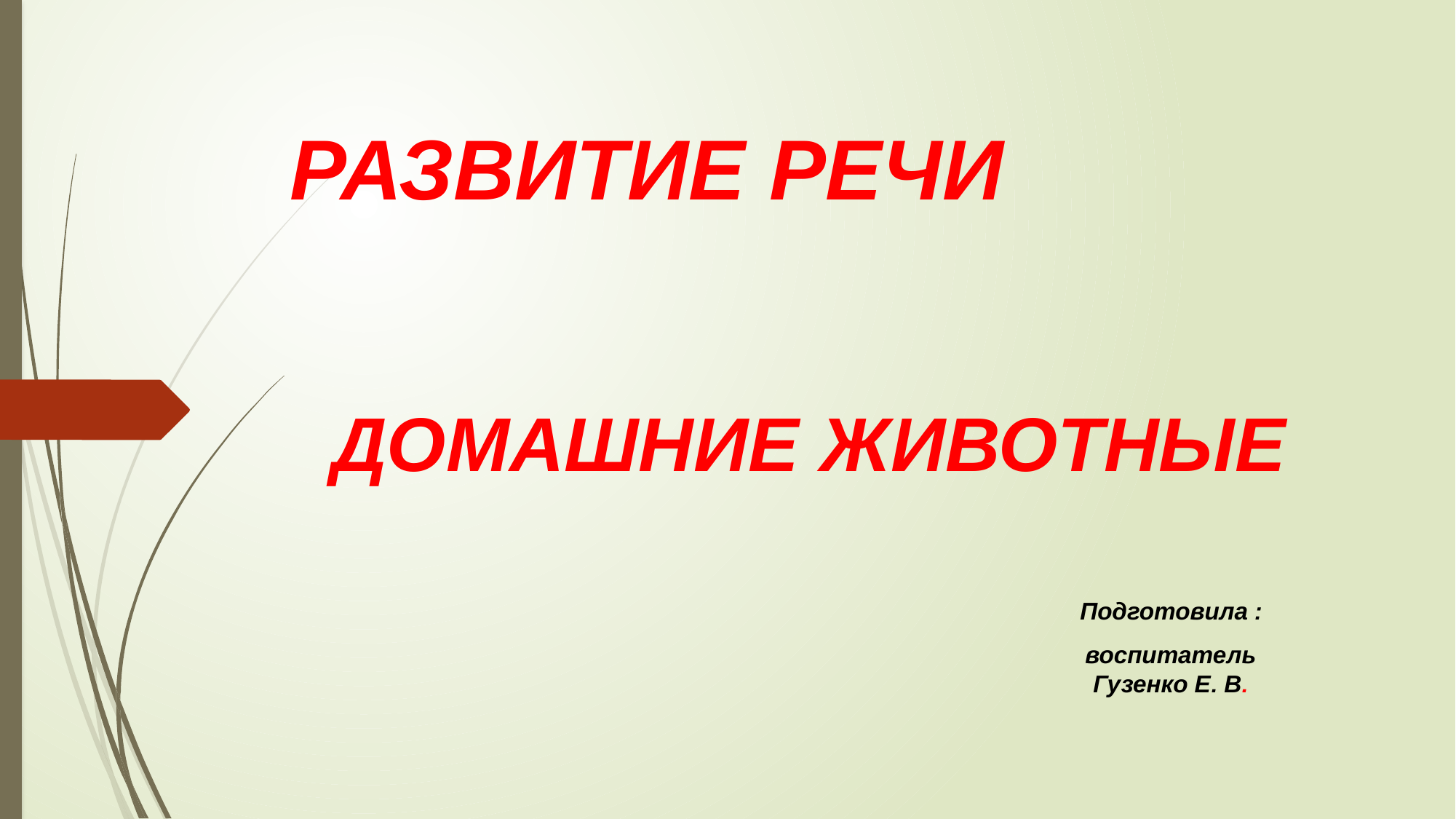

# РАЗВИТИЕ РЕЧИ
ДОМАШНИЕ ЖИВОТНЫЕ
Подготовила :
воспитатель Гузенко Е. В.